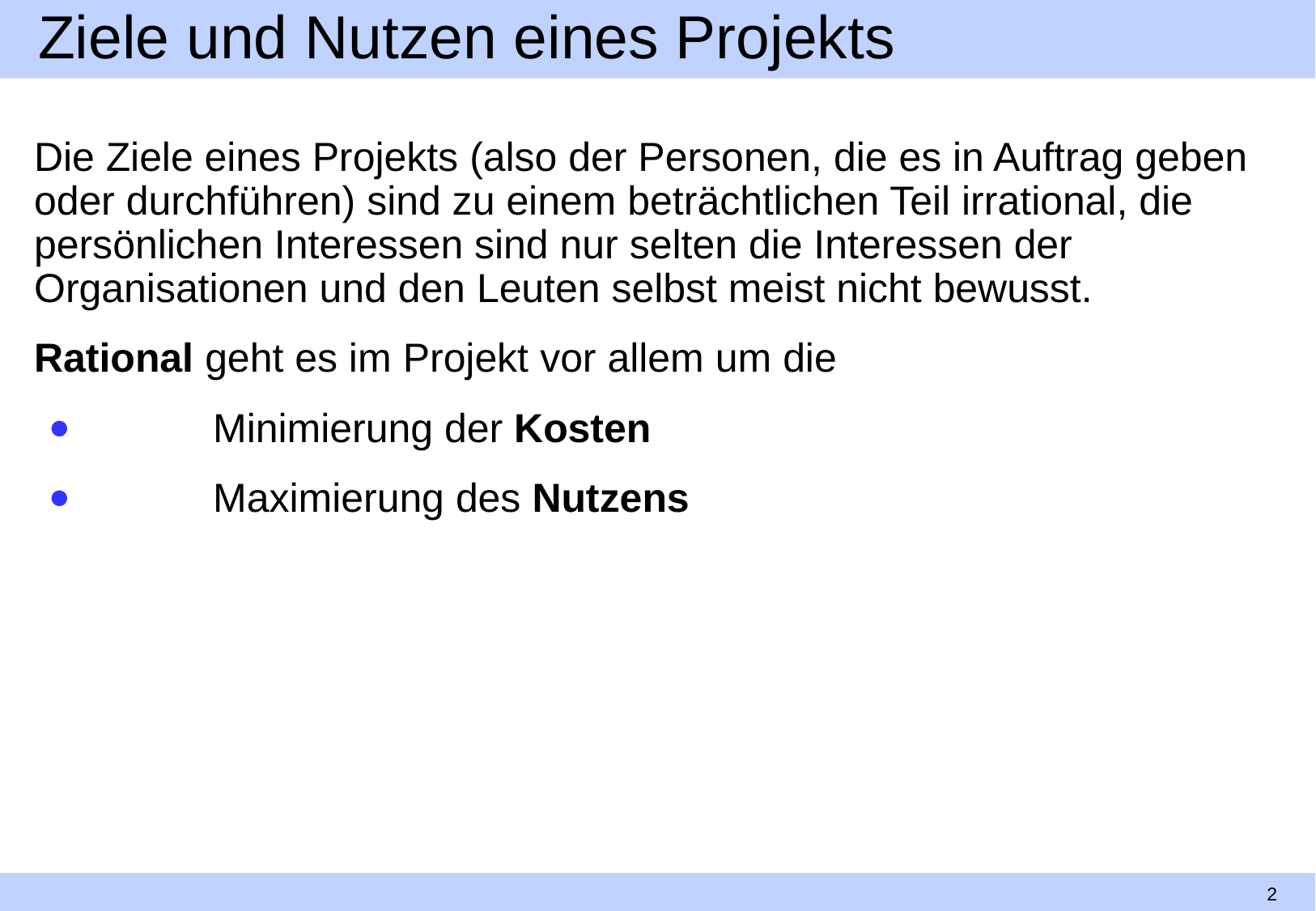

# Ziele und Nutzen eines Projekts
Die Ziele eines Projekts (also der Personen, die es in Auftrag geben oder durchführen) sind zu einem beträchtlichen Teil irrational, die persönlichen Interessen sind nur selten die Interessen der Organisationen und den Leuten selbst meist nicht bewusst.
Rational geht es im Projekt vor allem um die
	Minimierung der Kosten
	Maximierung des Nutzens
2